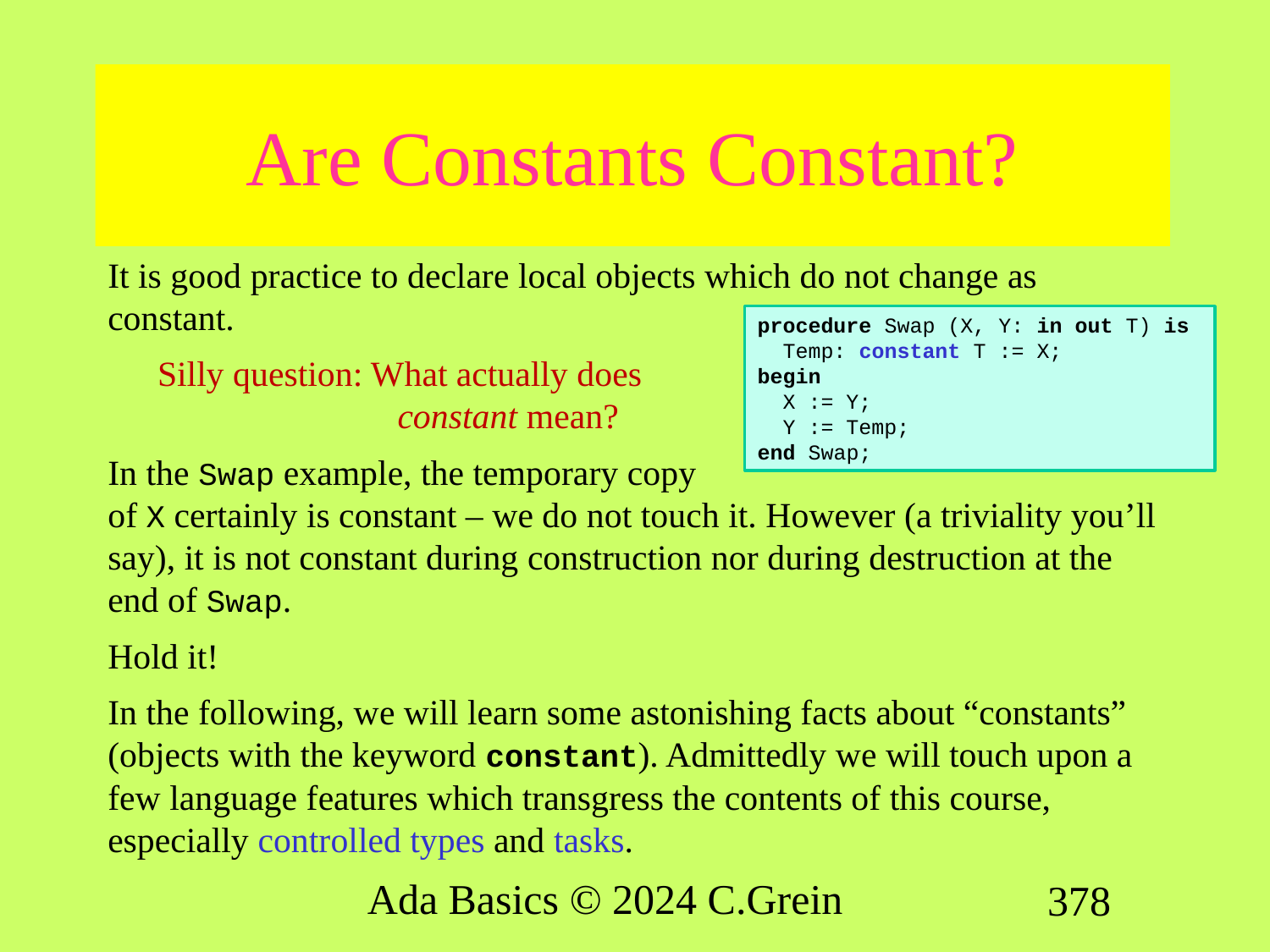

# Are Constants Constant?
It is good practice to declare local objects which do not change as constant.
Silly question: What actually does
                           constant mean?
In the Swap example, the temporary copy
of X certainly is constant – we do not touch it. However (a triviality you’ll say), it is not constant during construction nor during destruction at the end of Swap.
Hold it!
In the following, we will learn some astonishing facts about “constants” (objects with the keyword constant). Admittedly we will touch upon a few language features which transgress the contents of this course, especially controlled types and tasks.
procedure Swap (X, Y: in out T) is
  Temp: constant T := X;
begin
  X := Y;
  Y := Temp;
end Swap;
Ada Basics © 2024 C.Grein
378